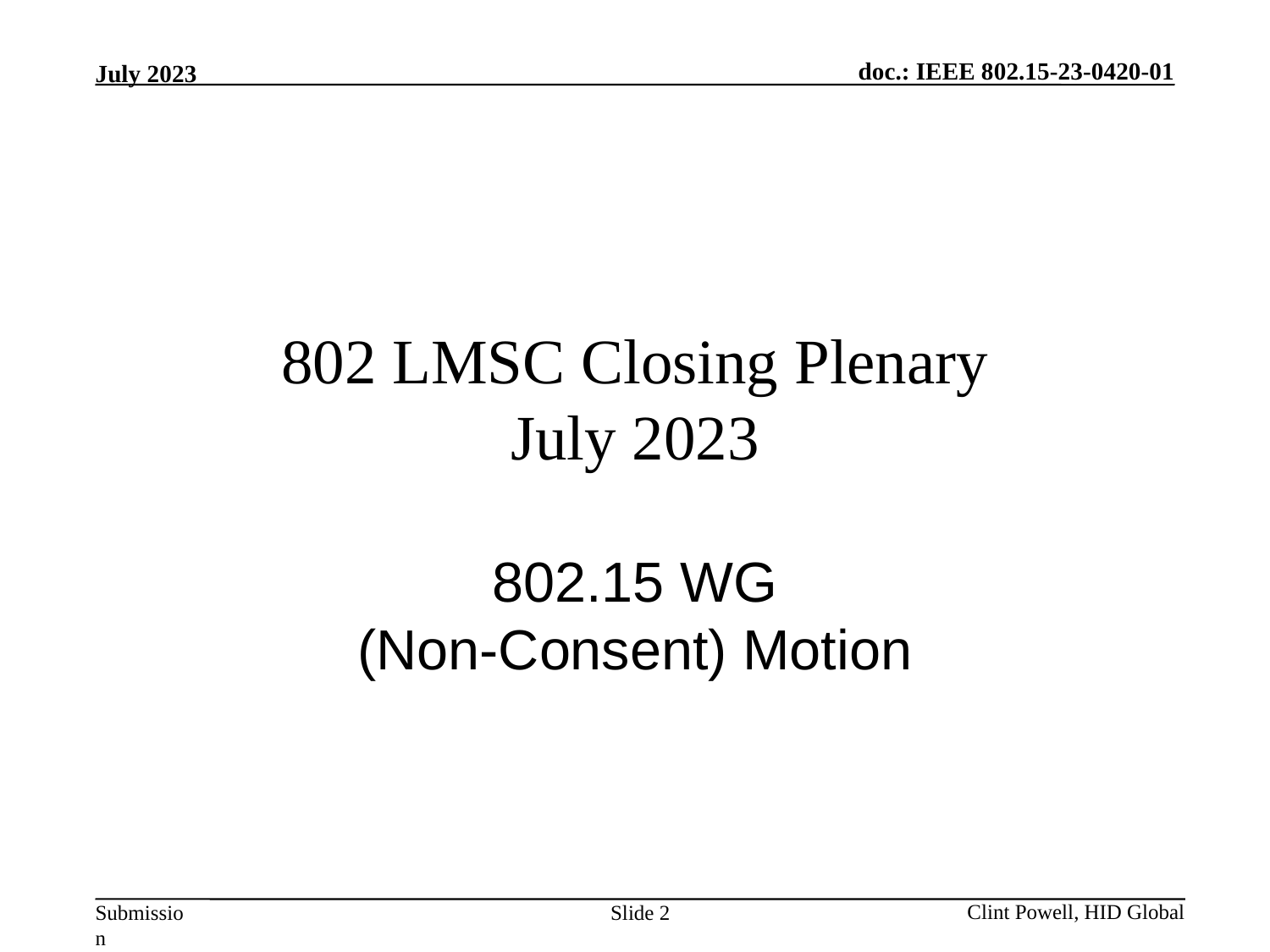

# 802 LMSC Closing Plenary July 2023
802.15 WG
(Non-Consent) Motion
Slide 2